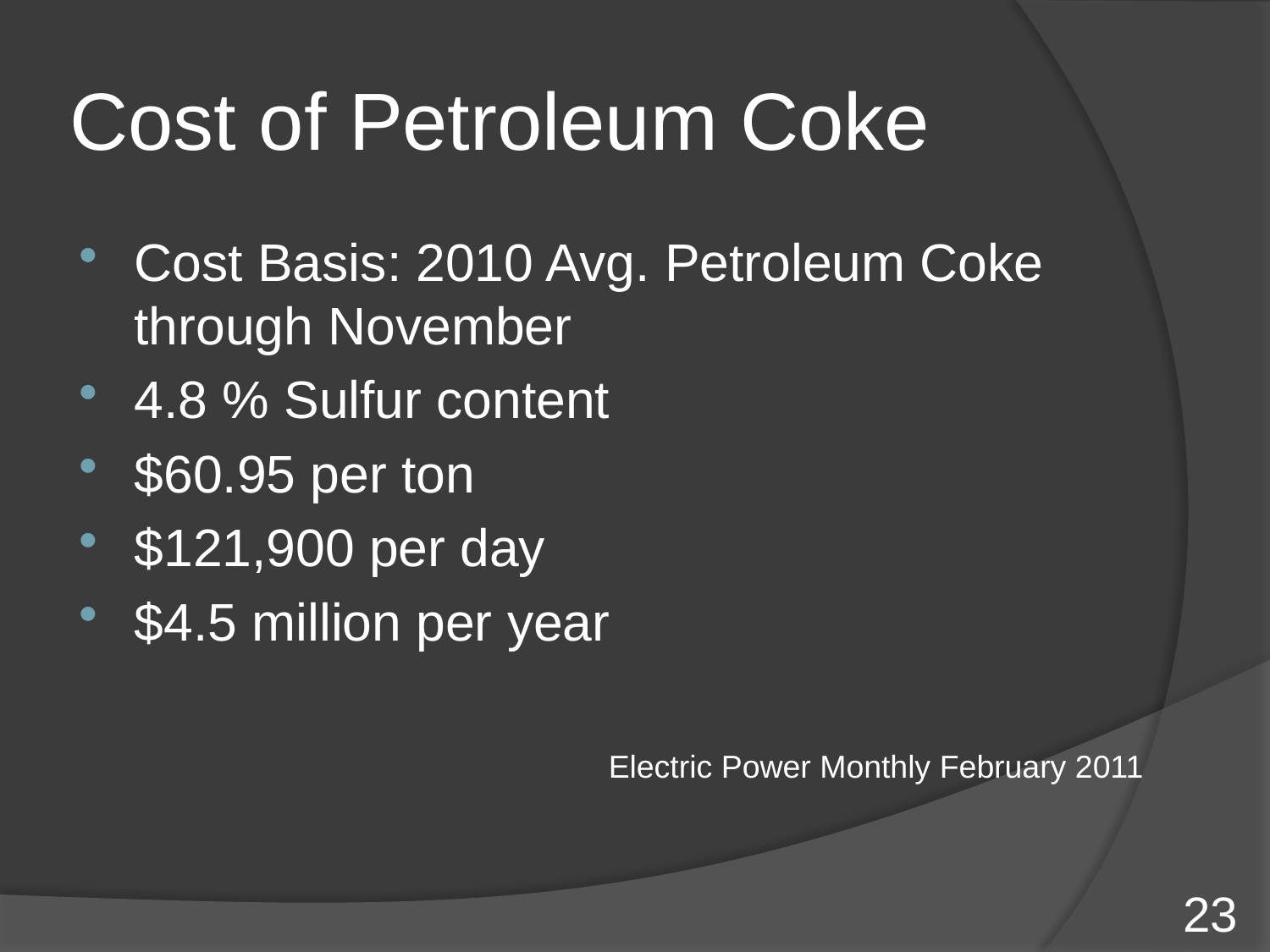

# Cost of Petroleum Coke
Cost Basis: 2010 Avg. Petroleum Coke through November
4.8 % Sulfur content
$60.95 per ton
$121,900 per day
$4.5 million per year

Electric Power Monthly February 2011
23